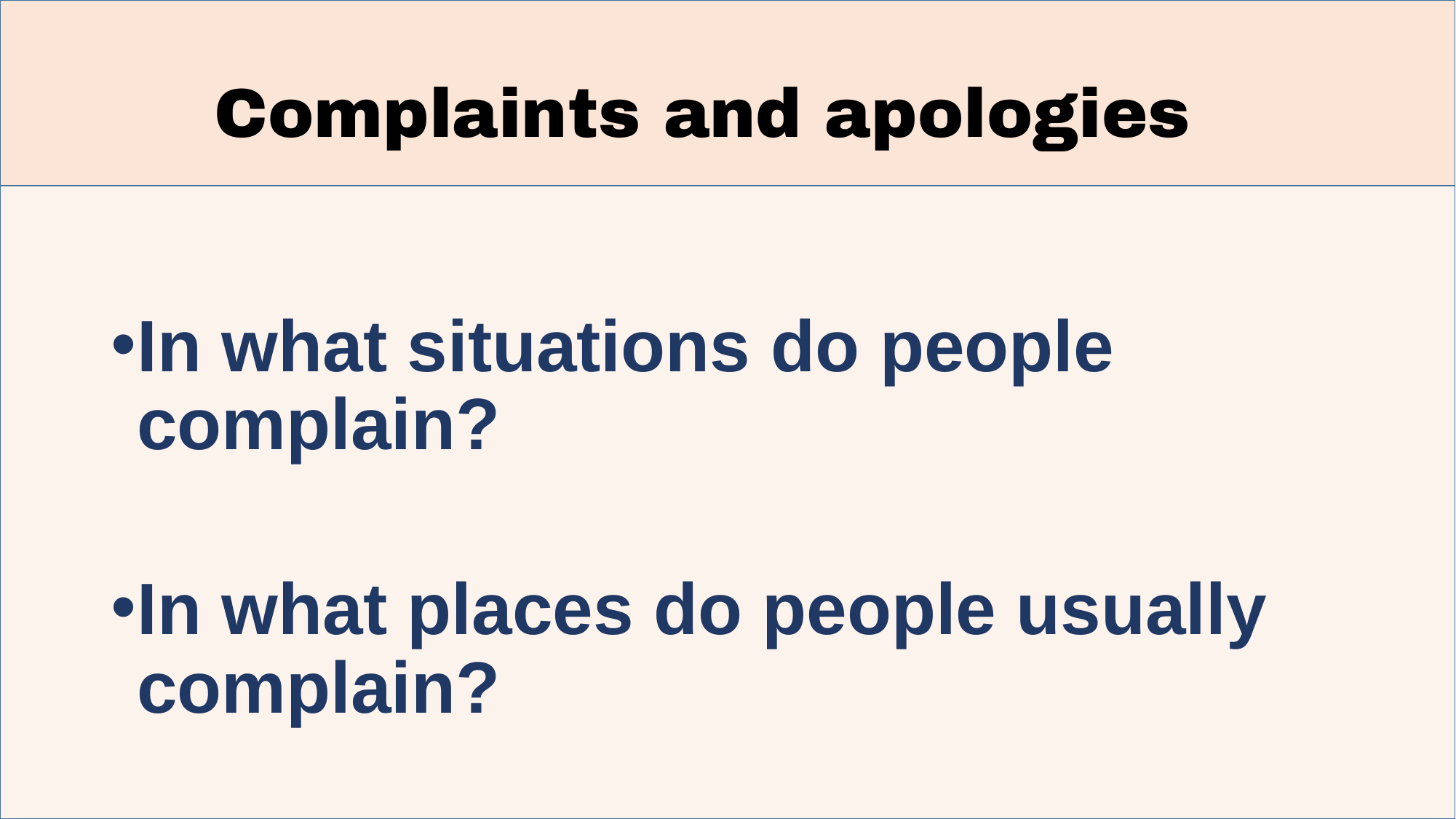

# Complaints and apologies

In what situations do people complain?

In what places do people usually complain?